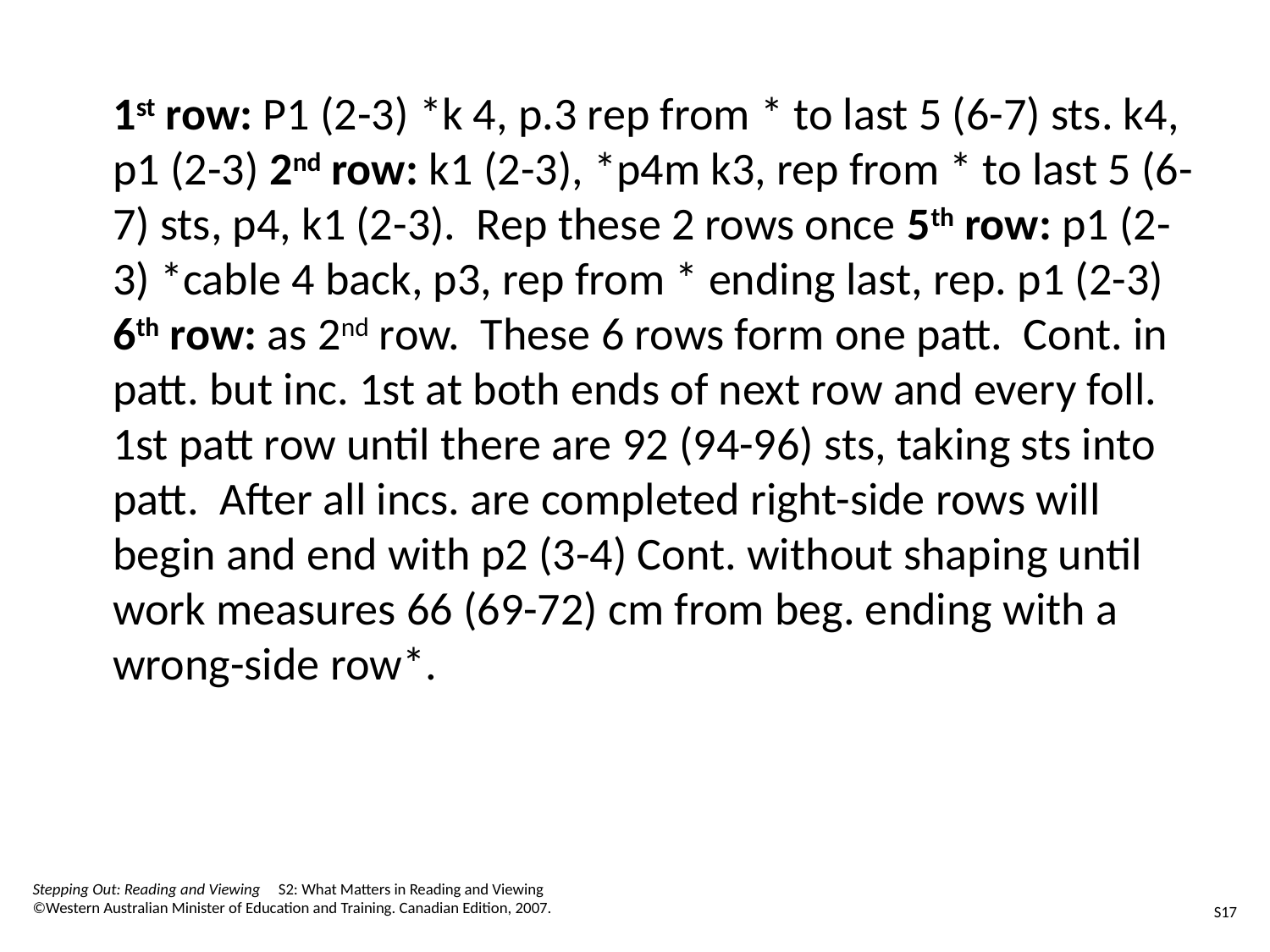

1st row: P1 (2-3) *k 4, p.3 rep from * to last 5 (6-7) sts. k4, p1 (2-3) 2nd row: k1 (2-3), *p4m k3, rep from * to last 5 (6-7) sts, p4, k1 (2-3).  Rep these 2 rows once 5th row: p1 (2-3) *cable 4 back, p3, rep from * ending last, rep. p1 (2-3) 6th row: as 2nd row.  These 6 rows form one patt.  Cont. in patt. but inc. 1st at both ends of next row and every foll. 1st patt row until there are 92 (94-96) sts, taking sts into patt.  After all incs. are completed right-side rows will begin and end with p2 (3-4) Cont. without shaping until work measures 66 (69-72) cm from beg. ending with a wrong-side row*.

Stepping Out: Reading and Viewing     S2: What Matters in Reading and Viewing
©Western Australian Minister of Education and Training. Canadian Edition, 2007.
  S17